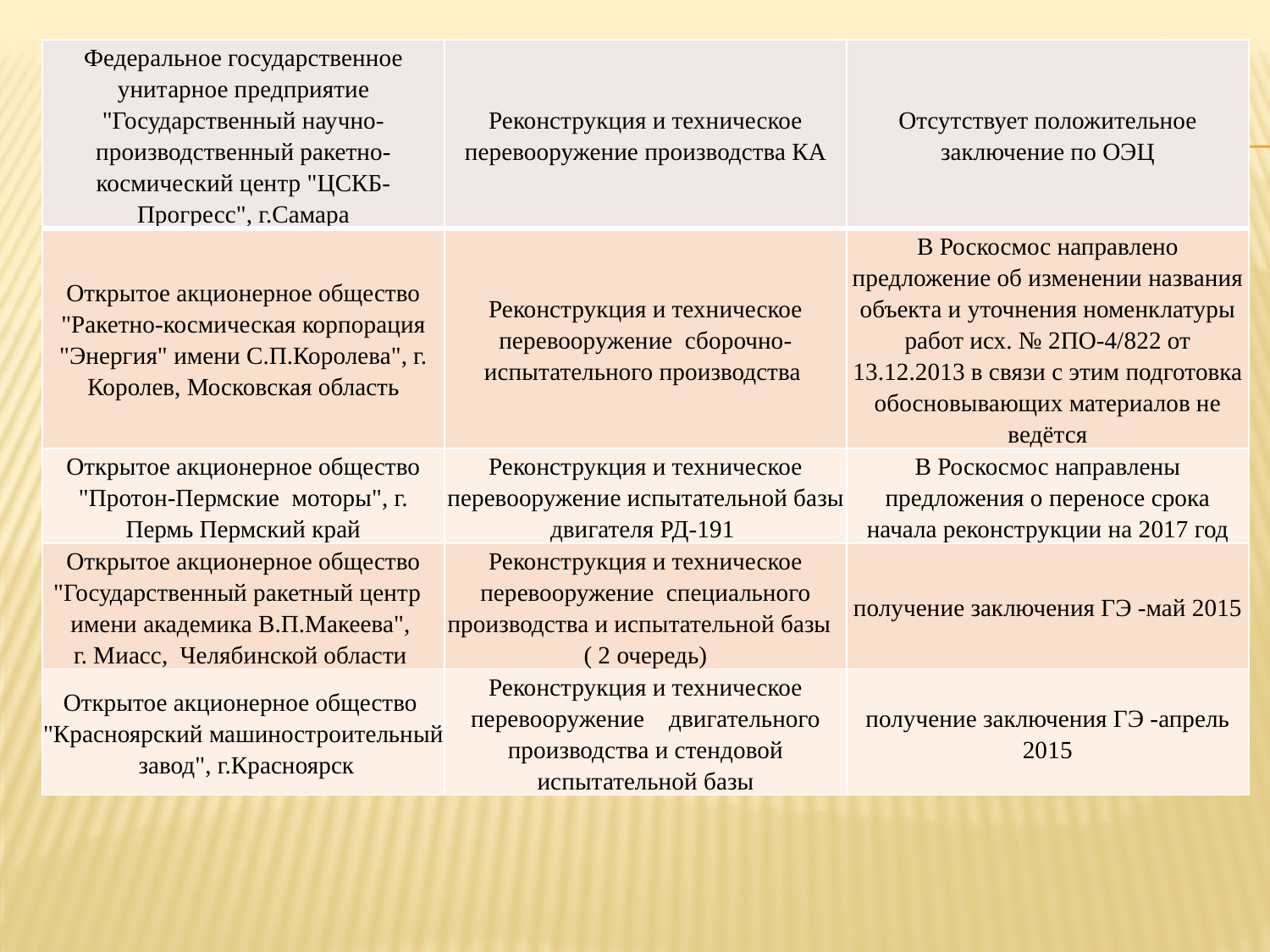

| Федеральное государственное унитарное предприятие "Государственный научно-производственный ракетно-космический центр "ЦСКБ-Прогресс", г.Самара | Реконструкция и техническое перевооружение производства КА | Отсутствует положительное заключение по ОЭЦ |
| --- | --- | --- |
| Открытое акционерное общество "Ракетно-космическая корпорация "Энергия" имени С.П.Королева", г. Королев, Московская область | Реконструкция и техническое перевооружение сборочно-испытательного производства | В Роскосмос направлено предложение об изменении названия объекта и уточнения номенклатуры работ исх. № 2ПО-4/822 от 13.12.2013 в связи с этим подготовка обосновывающих материалов не ведётся |
| Открытое акционерное общество "Протон-Пермские моторы", г. Пермь Пермский край | Реконструкция и техническое перевооружение испытательной базы двигателя РД-191 | В Роскосмос направлены предложения о переносе срока начала реконструкции на 2017 год |
| Открытое акционерное общество "Государственный ракетный центр имени академика В.П.Макеева", г. Миасс, Челябинской области | Реконструкция и техническое перевооружение специального производства и испытательной базы ( 2 очередь) | получение заключения ГЭ -май 2015 |
| Открытое акционерное общество "Красноярский машиностроительный завод", г.Красноярск | Реконструкция и техническое перевооружение двигательного производства и стендовой испытательной базы | получение заключения ГЭ -апрель 2015 |